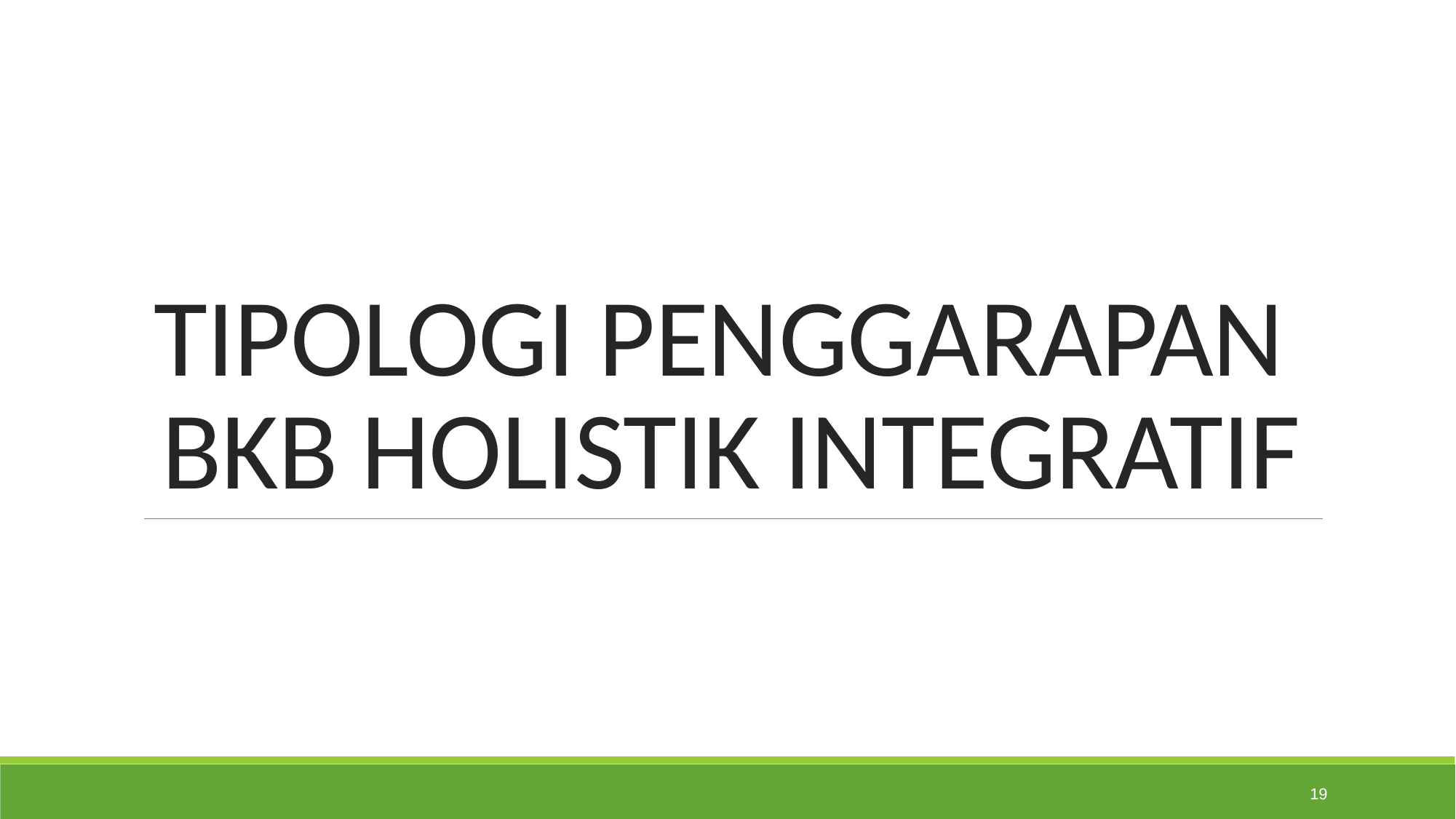

# TIPOLOGI PENGGARAPAN BKB HOLISTIK INTEGRATIF
19